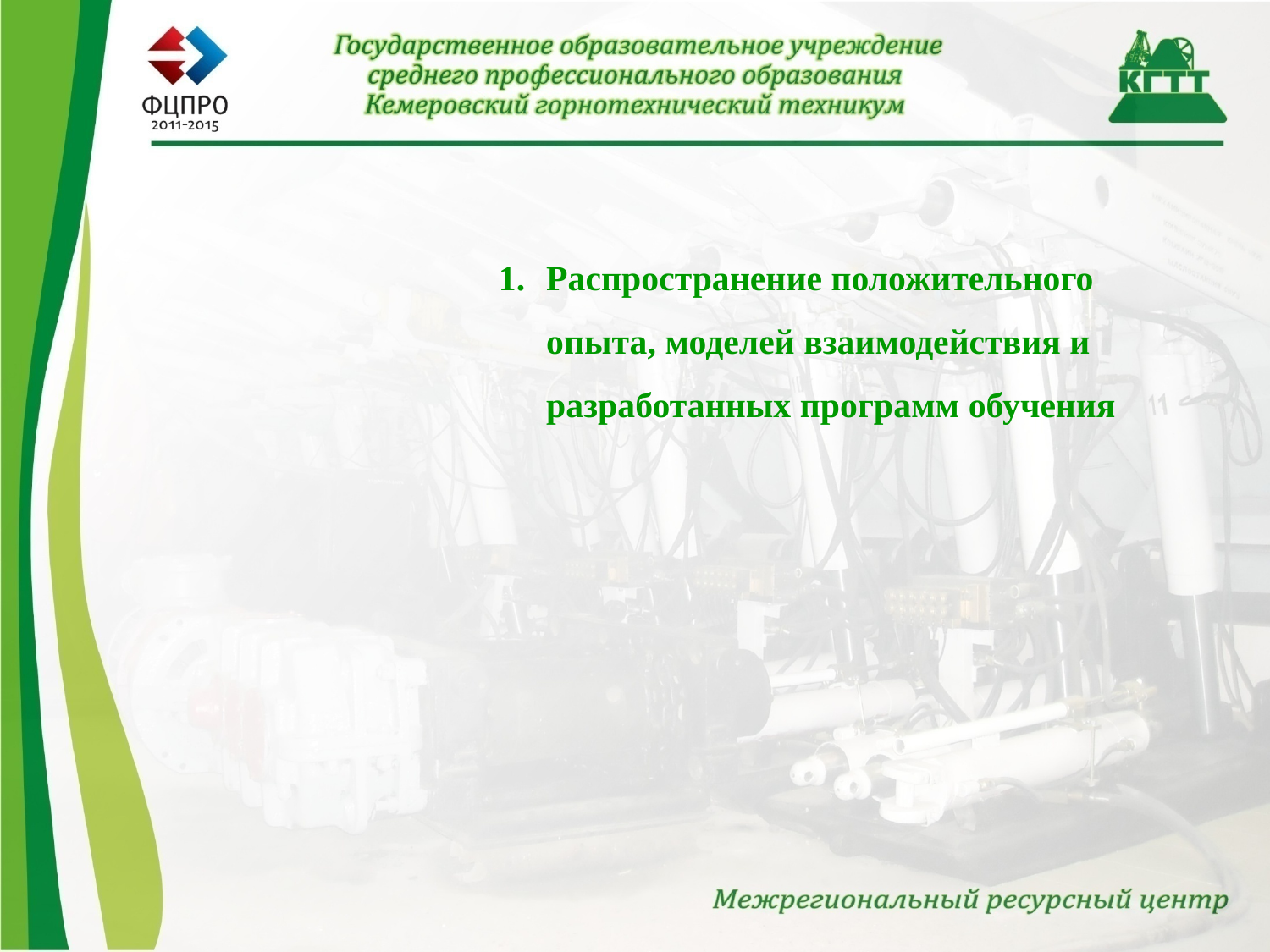

Распространение положительного опыта, моделей взаимодействия и разработанных программ обучения